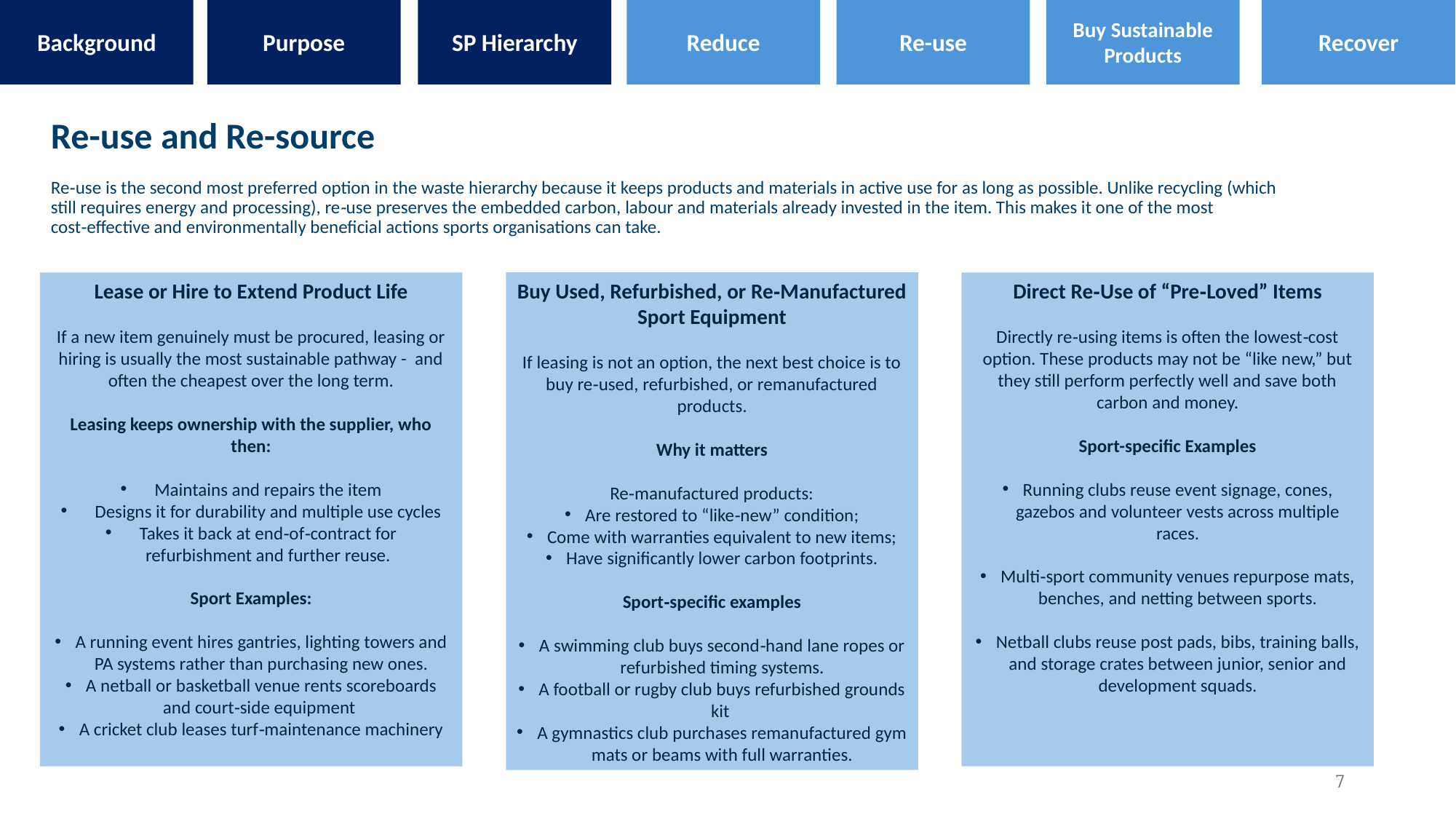

Background
Purpose
SP Hierarchy
Reduce
Re-use
Buy Sustainable Products
Recover
# Re-use and Re-source
Re‑use is the second most preferred option in the waste hierarchy because it keeps products and materials in active use for as long as possible. Unlike recycling (which still requires energy and processing), re‑use preserves the embedded carbon, labour and materials already invested in the item. This makes it one of the most cost‑effective and environmentally beneficial actions sports organisations can take.
Lease or Hire to Extend Product Life
If a new item genuinely must be procured, leasing or hiring is usually the most sustainable pathway -  and often the cheapest over the long term.
Leasing keeps ownership with the supplier, who then:
Maintains and repairs the item
Designs it for durability and multiple use cycles
Takes it back at end‑of‑contract for refurbishment and further reuse.

Sport Examples:

A running event hires gantries, lighting towers and PA systems rather than purchasing new ones.
A netball or basketball venue rents scoreboards and court‑side equipment
A cricket club leases turf‑maintenance machinery

Buy Used, Refurbished, or Re‑Manufactured Sport Equipment
If leasing is not an option, the next best choice is to buy re‑used, refurbished, or remanufactured products.
Why it matters

Re‑manufactured products:
Are restored to “like‑new” condition;
Come with warranties equivalent to new items;
Have significantly lower carbon footprints.

Sport‑specific examples

A swimming club buys second‑hand lane ropes or refurbished timing systems.
A football or rugby club buys refurbished grounds kit
A gymnastics club purchases remanufactured gym mats or beams with full warranties.
Direct Re‑Use of “Pre‑Loved” Items

Directly re‑using items is often the lowest‑cost option. These products may not be “like new,” but they still perform perfectly well and save both carbon and money.

Sport-specific Examples

Running clubs reuse event signage, cones, gazebos and volunteer vests across multiple races.
Multi‑sport community venues repurpose mats, benches, and netting between sports.
Netball clubs reuse post pads, bibs, training balls, and storage crates between junior, senior and development squads.

7